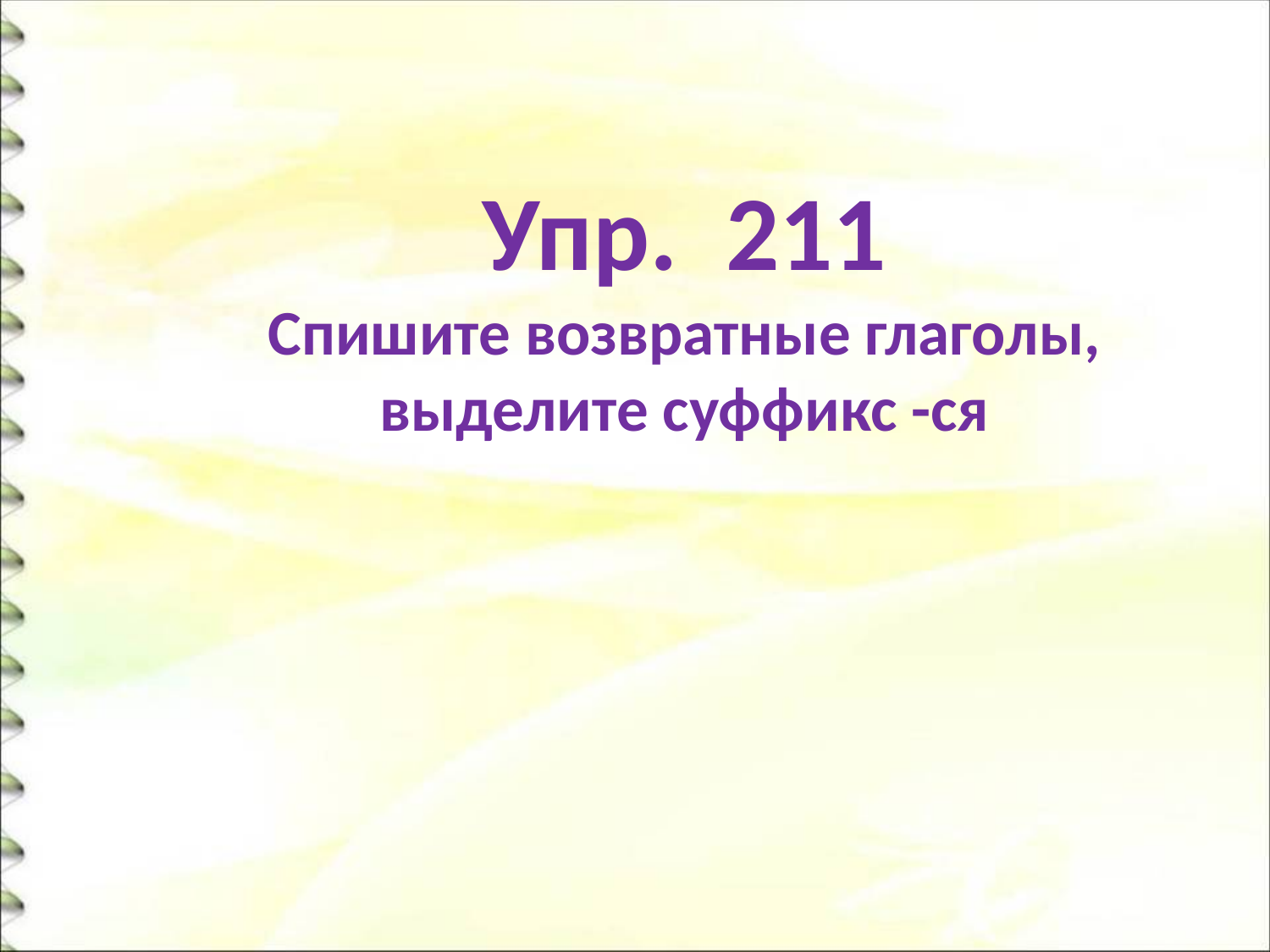

Упр.  211
Спишите возвратные глаголы, выделите суффикс -ся